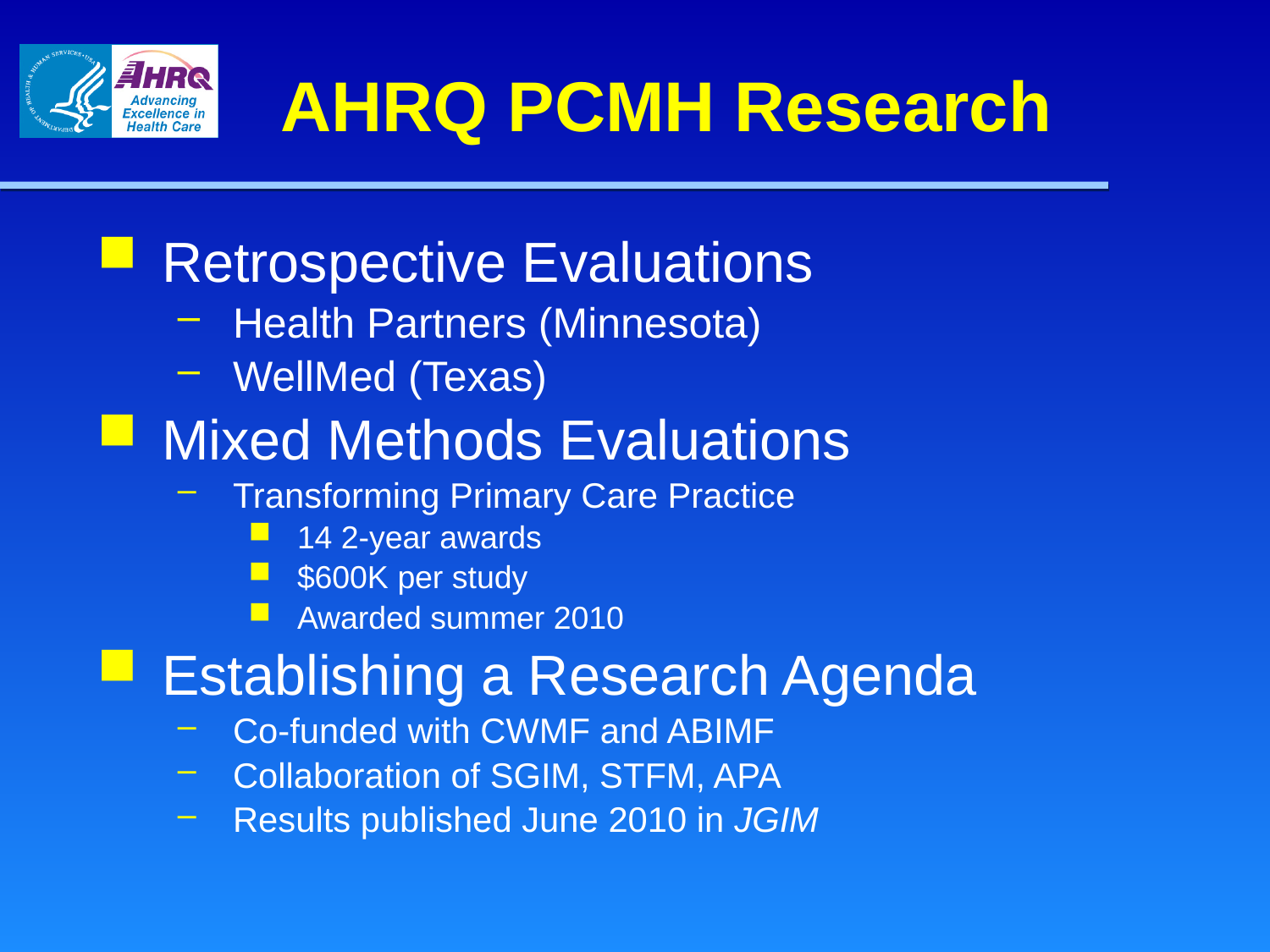

# AHRQ PCMH Research
Retrospective Evaluations
Health Partners (Minnesota)
WellMed (Texas)
Mixed Methods Evaluations
Transforming Primary Care Practice
14 2-year awards
$600K per study
Awarded summer 2010
Establishing a Research Agenda
Co-funded with CWMF and ABIMF
Collaboration of SGIM, STFM, APA
Results published June 2010 in JGIM